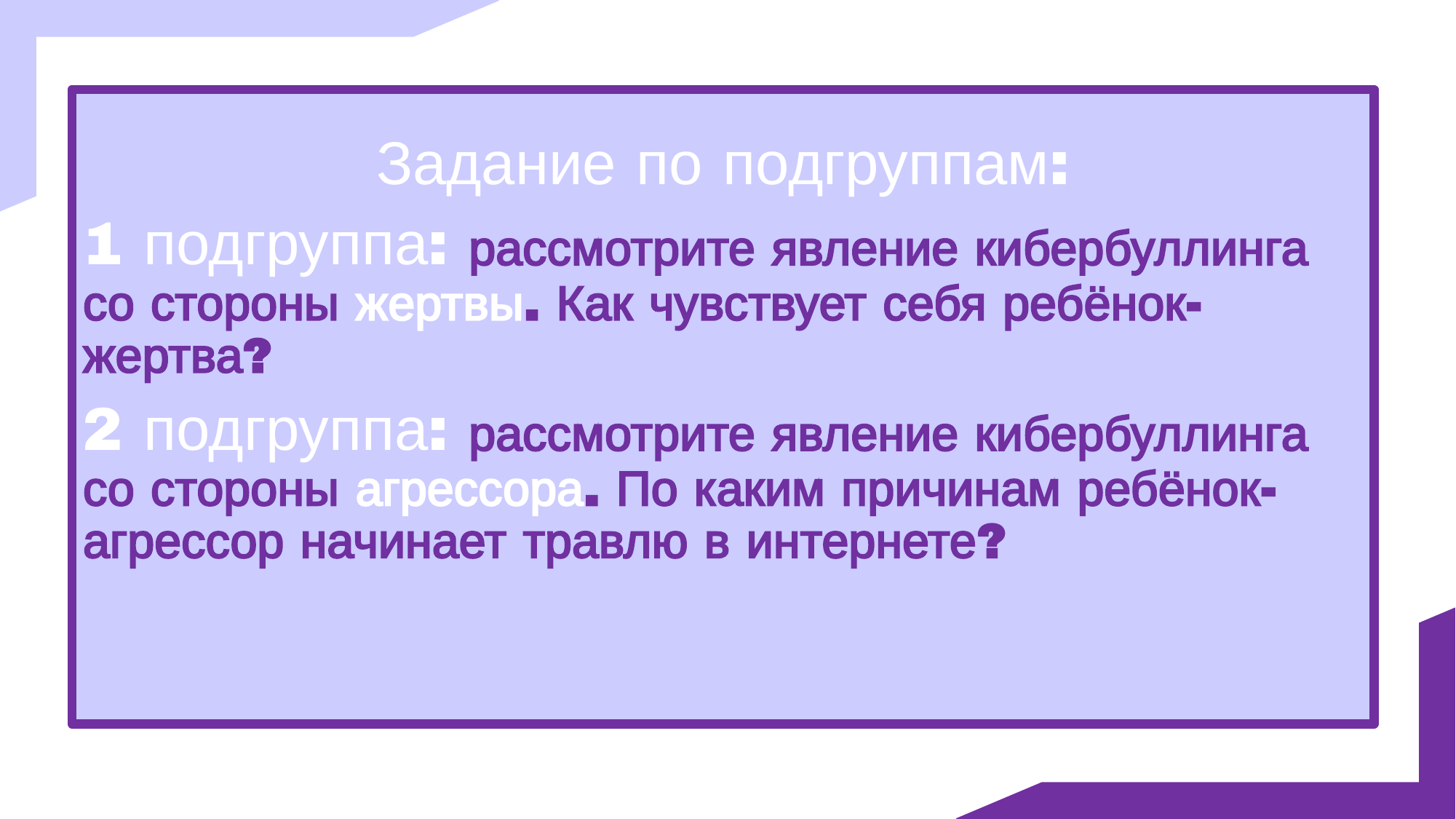

Задание по подгруппам:
1 подгруппа: рассмотрите явление кибербуллинга со стороны жертвы. Как чувствует себя ребёнок-жертва?
2 подгруппа: рассмотрите явление кибербуллинга со стороны агрессора. По каким причинам ребёнок-агрессор начинает травлю в интернете?